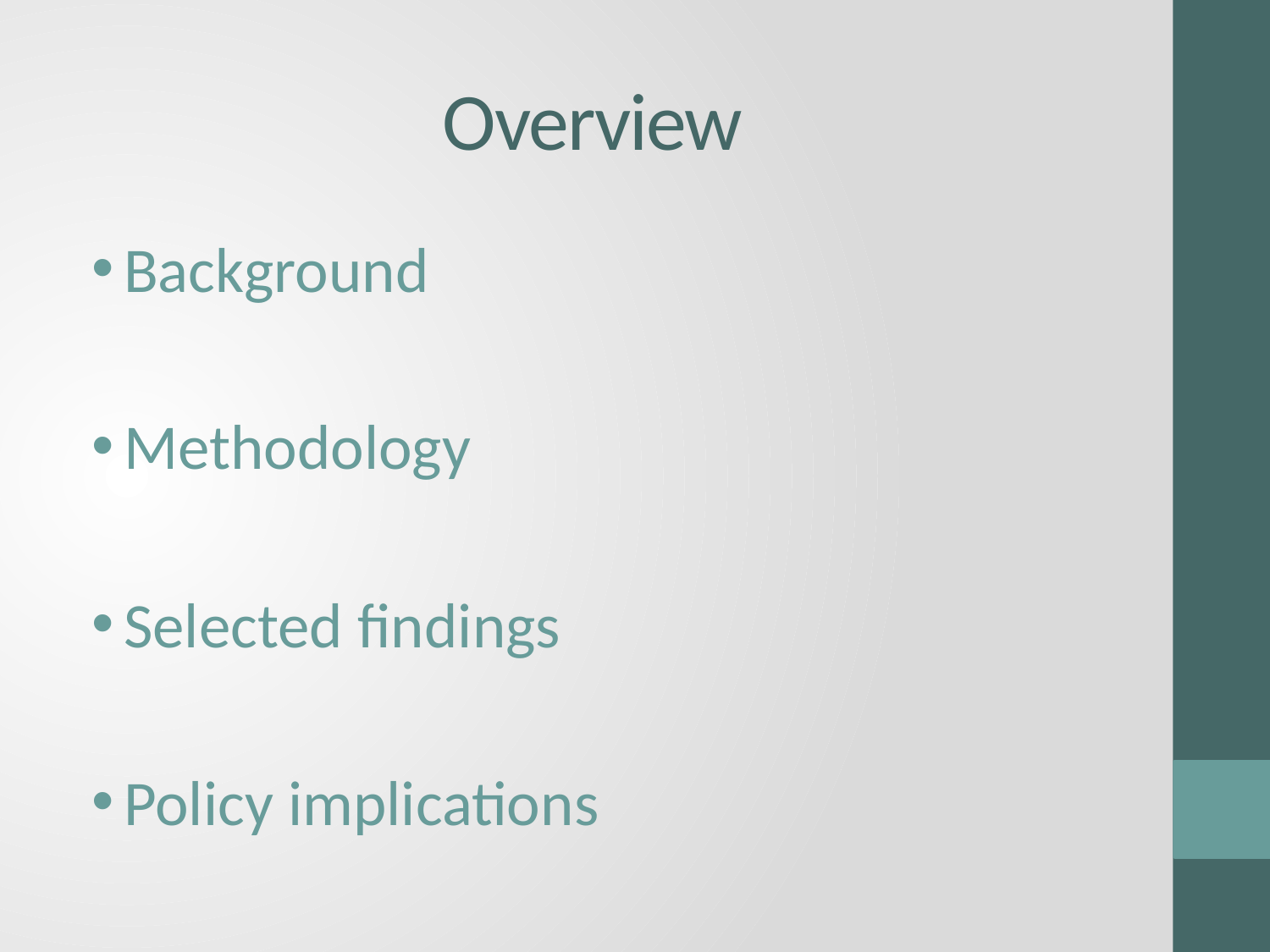

# Overview
Background

Methodology

Selected findings

Policy implications